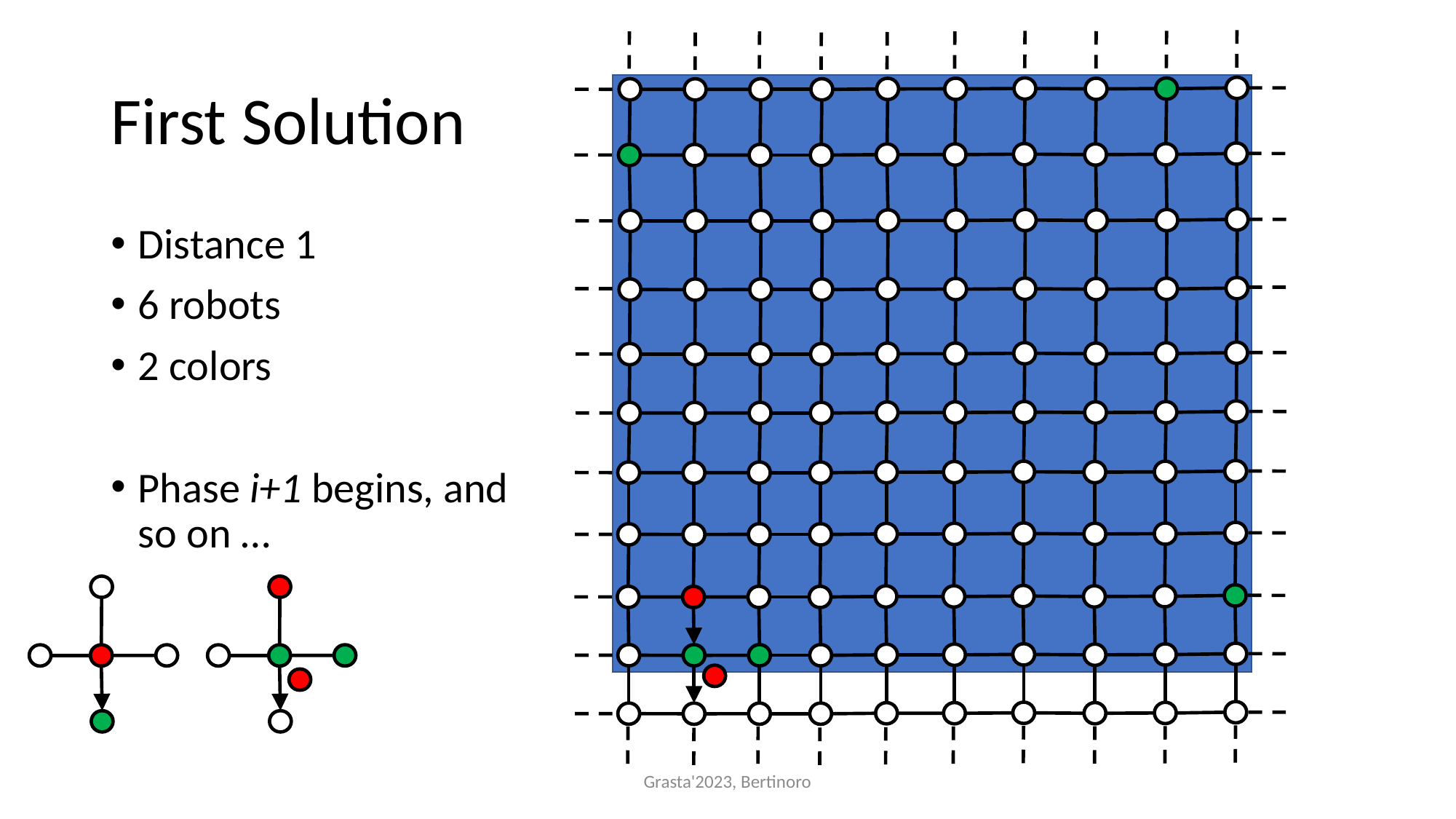

# First Solution

Distance 1
6 robots
2 colors

Phase i+1 begins, and so on …

Grasta'2023, Bertinoro